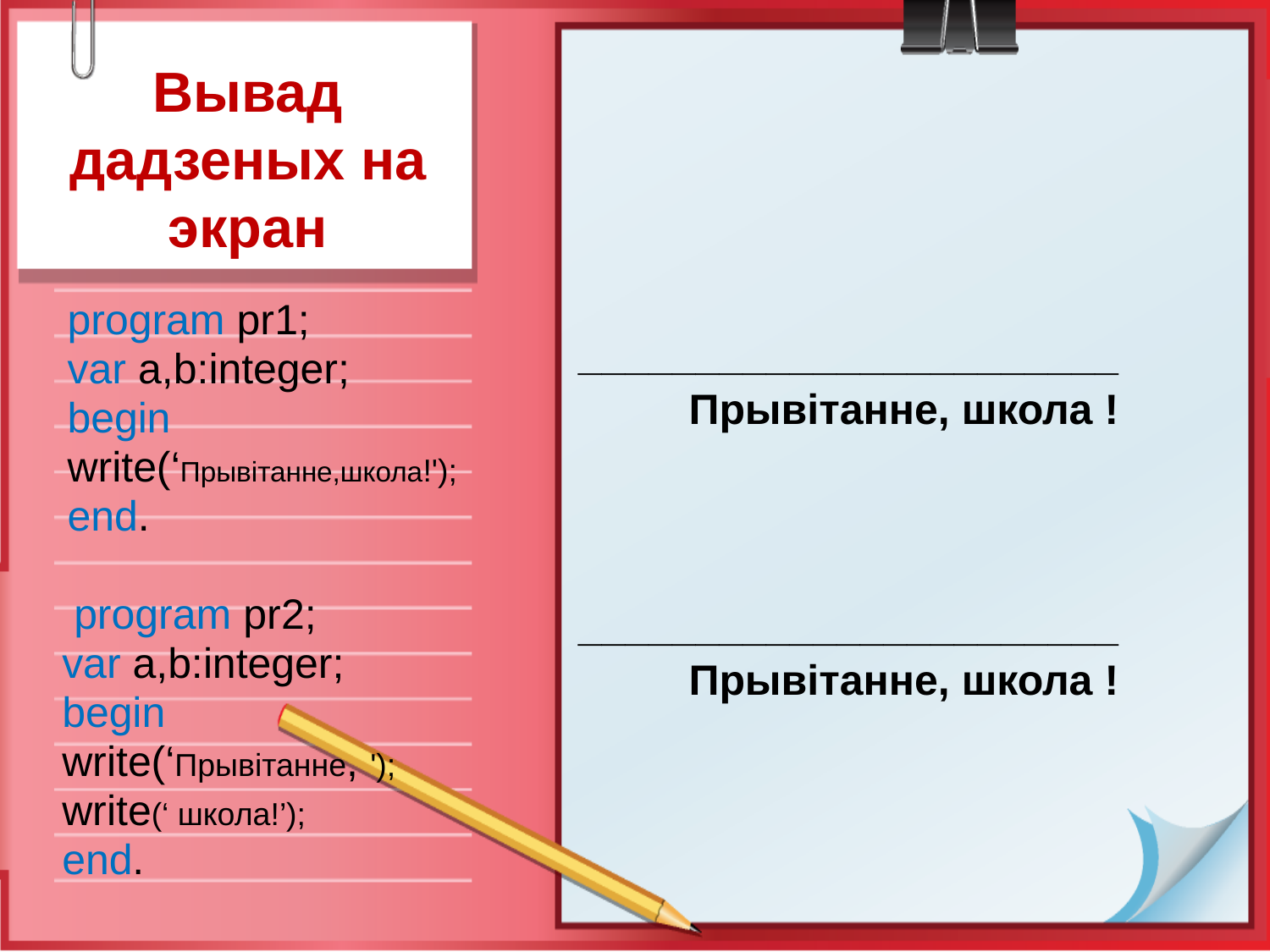

# Вывад дадзеных на экран
program pr1;
var a,b:integer;
begin
write(‘Прывітанне,школа!');
end.
_______________________
 Прывітанне, школа !

_______________________
 Прывітанне, школа !

 program pr2;
var a,b:integer;
begin
write(‘Прывітанне, ');
write(‘ школа!’);
end.